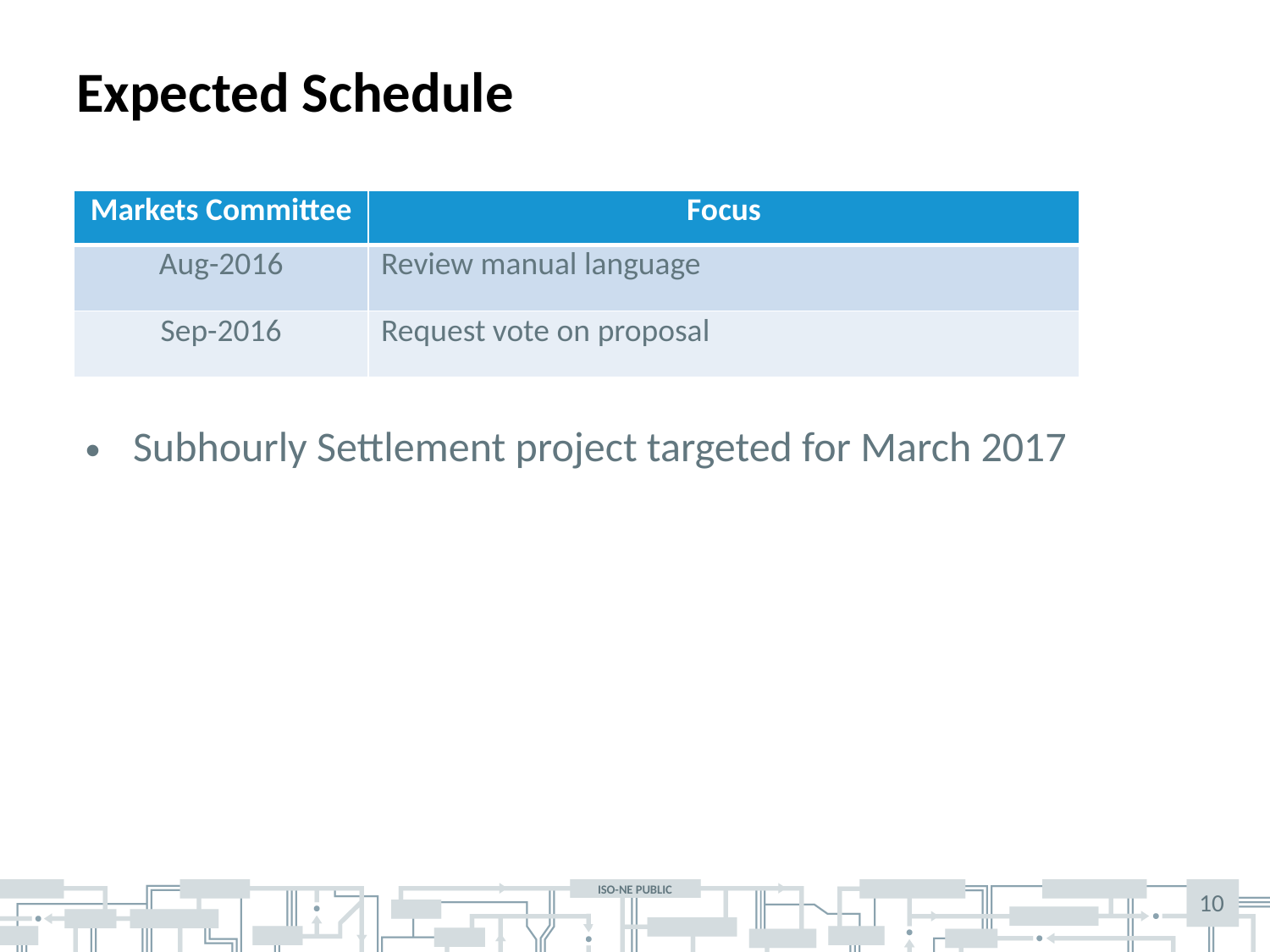

# Expected Schedule
| Markets Committee | Focus |
| --- | --- |
| Aug-2016 | Review manual language |
| Sep-2016 | Request vote on proposal |
Subhourly Settlement project targeted for March 2017

10